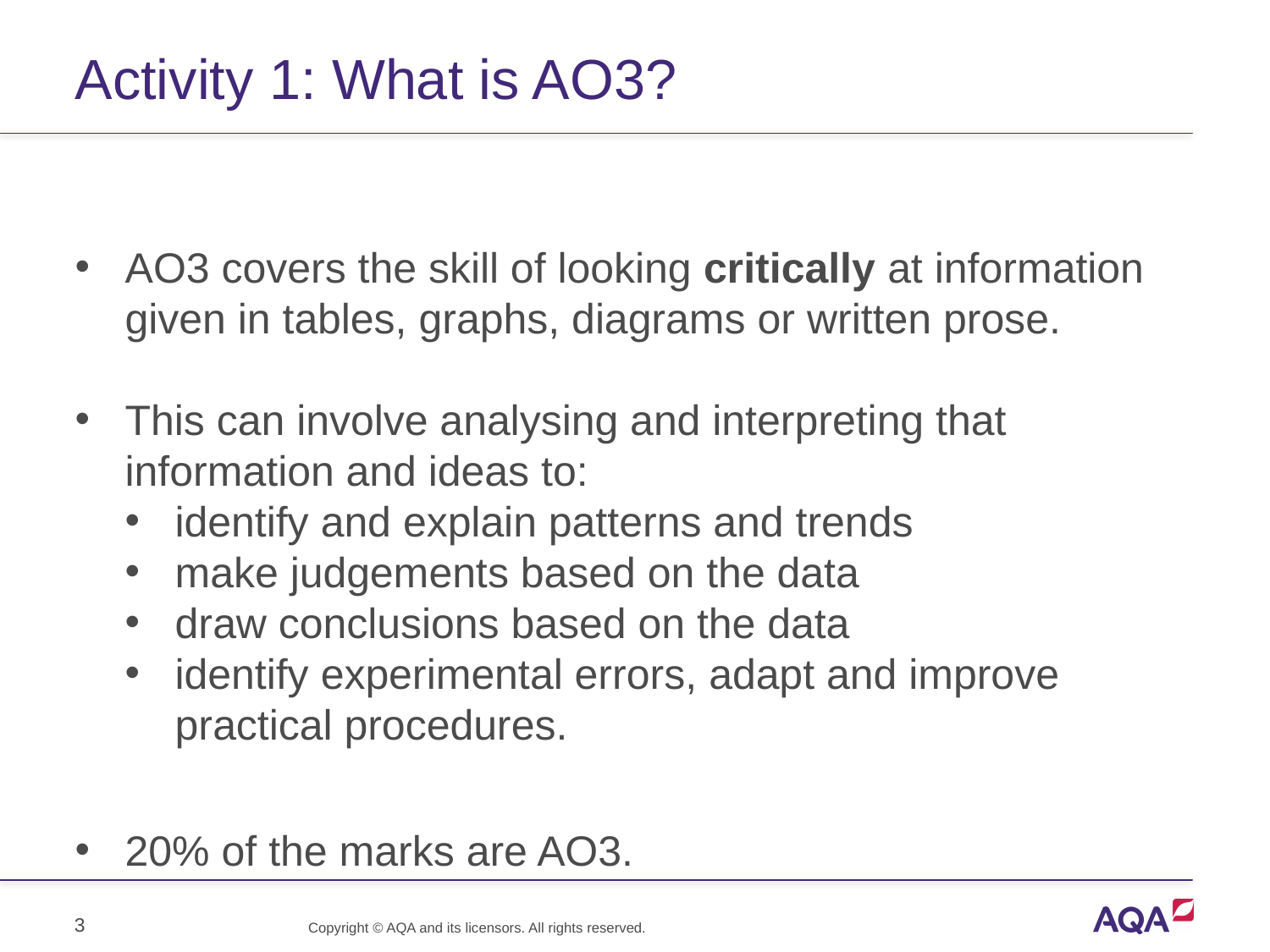

# Activity 1: What is AO3?
AO3 covers the skill of looking critically at information given in tables, graphs, diagrams or written prose.

This can involve analysing and interpreting that information and ideas to:
identify and explain patterns and trends
make judgements based on the data
draw conclusions based on the data
identify experimental errors, adapt and improve practical procedures.

20% of the marks are AO3.
3
Copyright © AQA and its licensors. All rights reserved.